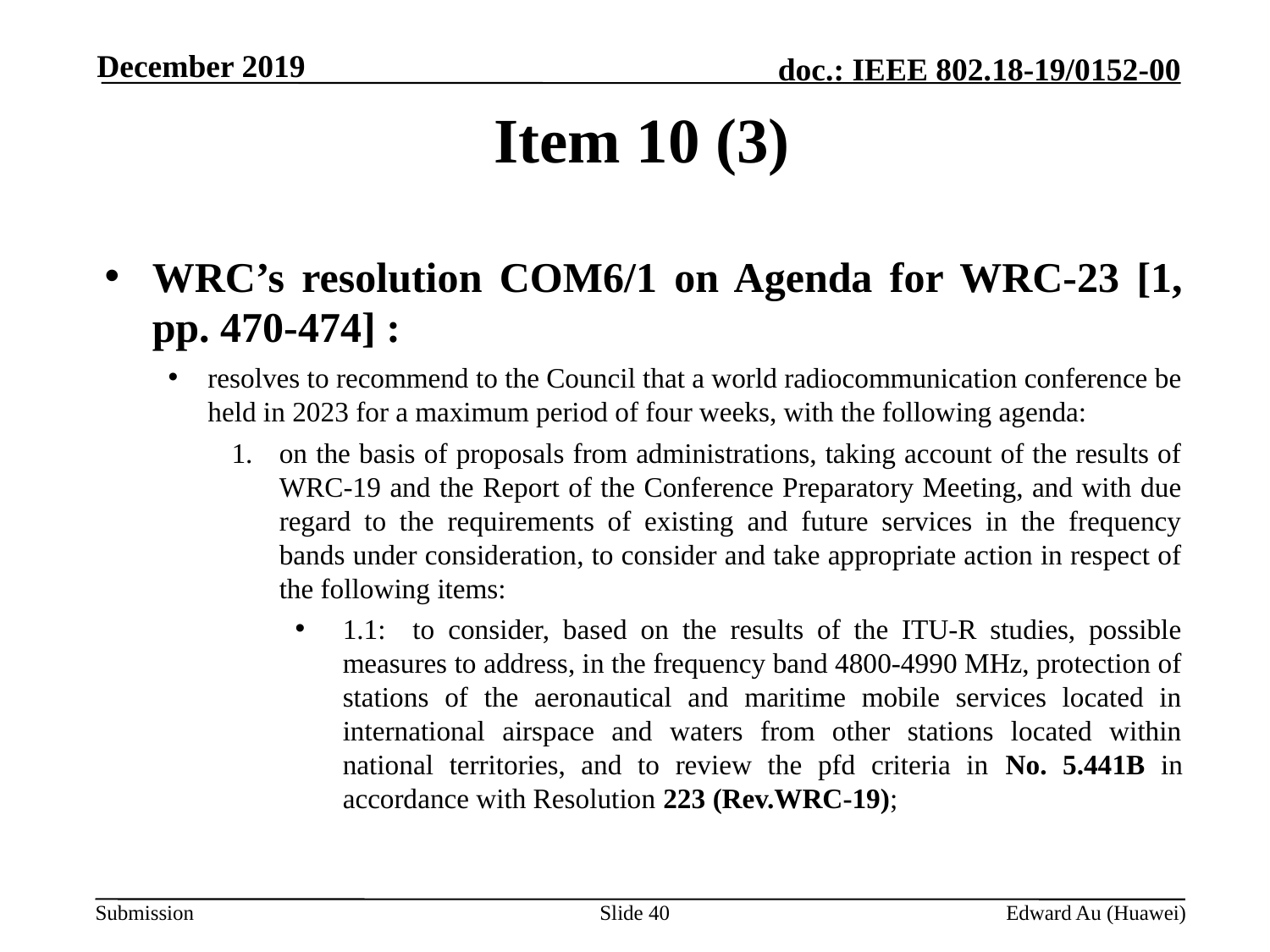

December 2019
# Item 10 (3)
WRC’s resolution COM6/1 on Agenda for WRC-23 [1, pp. 470-474] :
resolves to recommend to the Council that a world radiocommunication conference be held in 2023 for a maximum period of four weeks, with the following agenda:
on the basis of proposals from administrations, taking account of the results of WRC-19 and the Report of the Conference Preparatory Meeting, and with due regard to the requirements of existing and future services in the frequency bands under consideration, to consider and take appropriate action in respect of the following items:
1.1:  to consider, based on the results of the ITU-R studies, possible measures to address, in the frequency band 4800-4990 MHz, protection of stations of the aeronautical and maritime mobile services located in international airspace and waters from other stations located within national territories, and to review the pfd criteria in No. 5.441B in accordance with Resolution 223 (Rev.WRC-19);

Slide 40
Edward Au (Huawei)